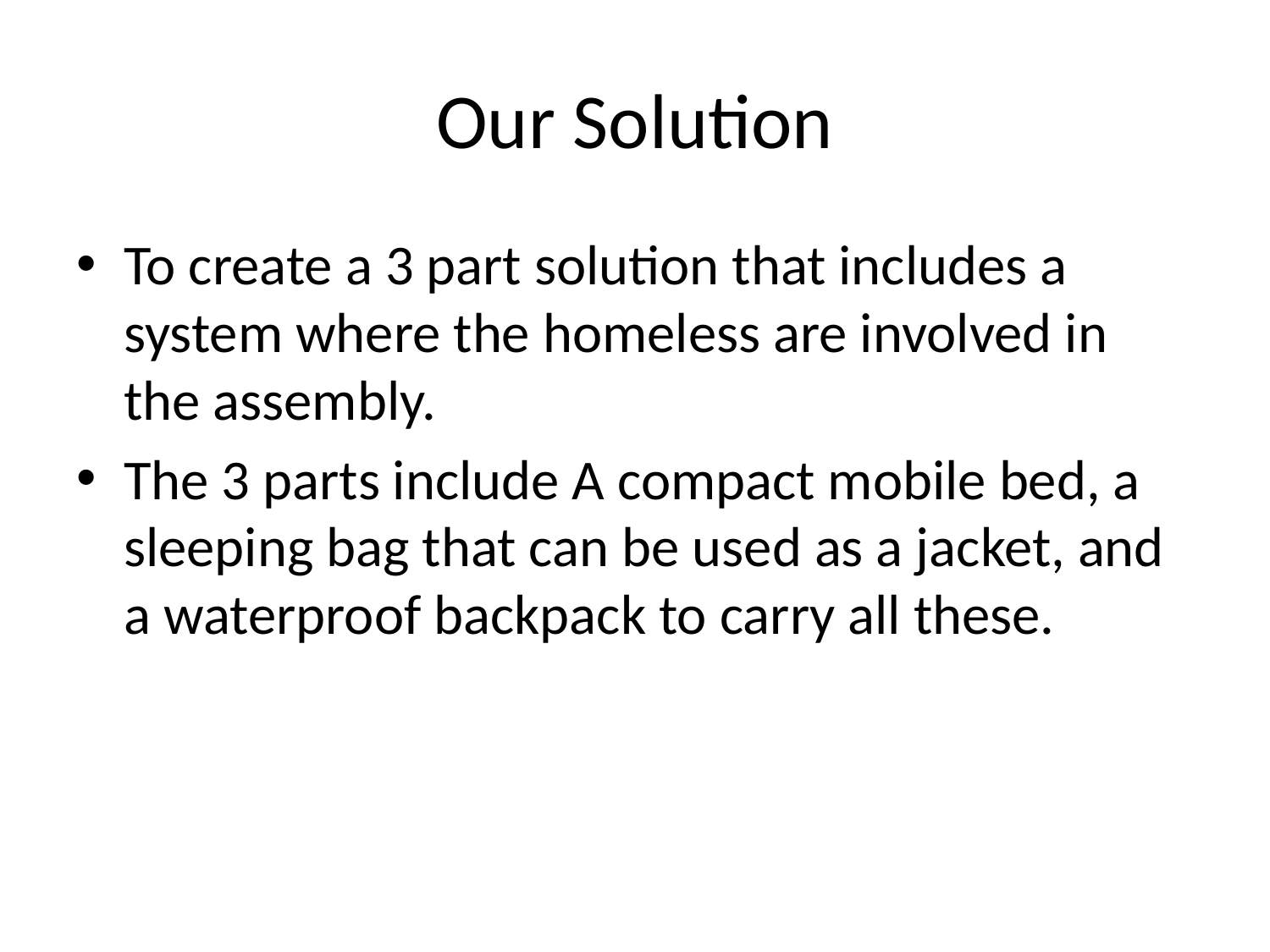

# Our Solution
To create a 3 part solution that includes a system where the homeless are involved in the assembly.
The 3 parts include A compact mobile bed, a sleeping bag that can be used as a jacket, and a waterproof backpack to carry all these.